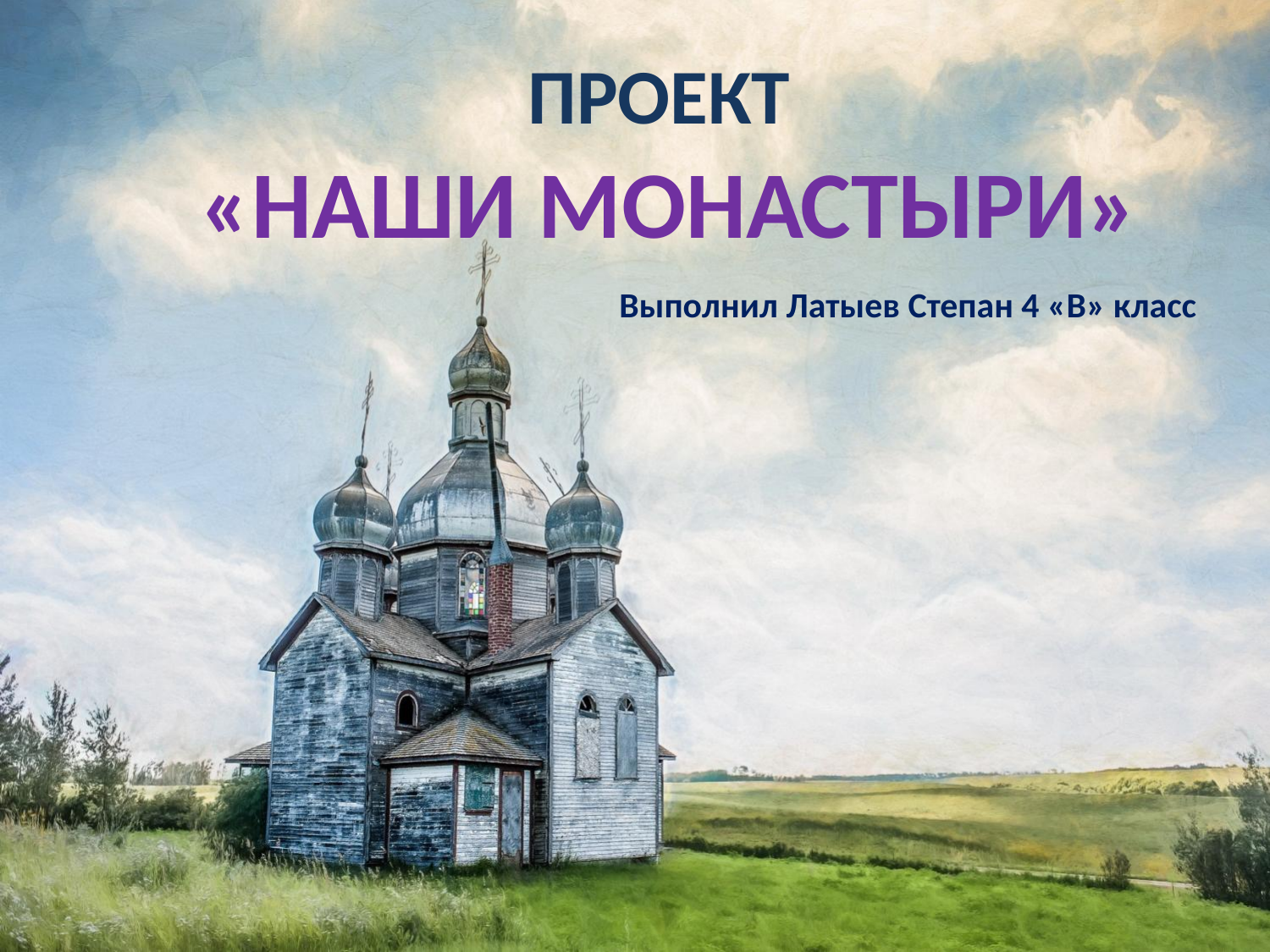

# ПРОЕКТ «НАШИ МОНАСТЫРИ»
Выполнил Латыев Степан 4 «В» класс